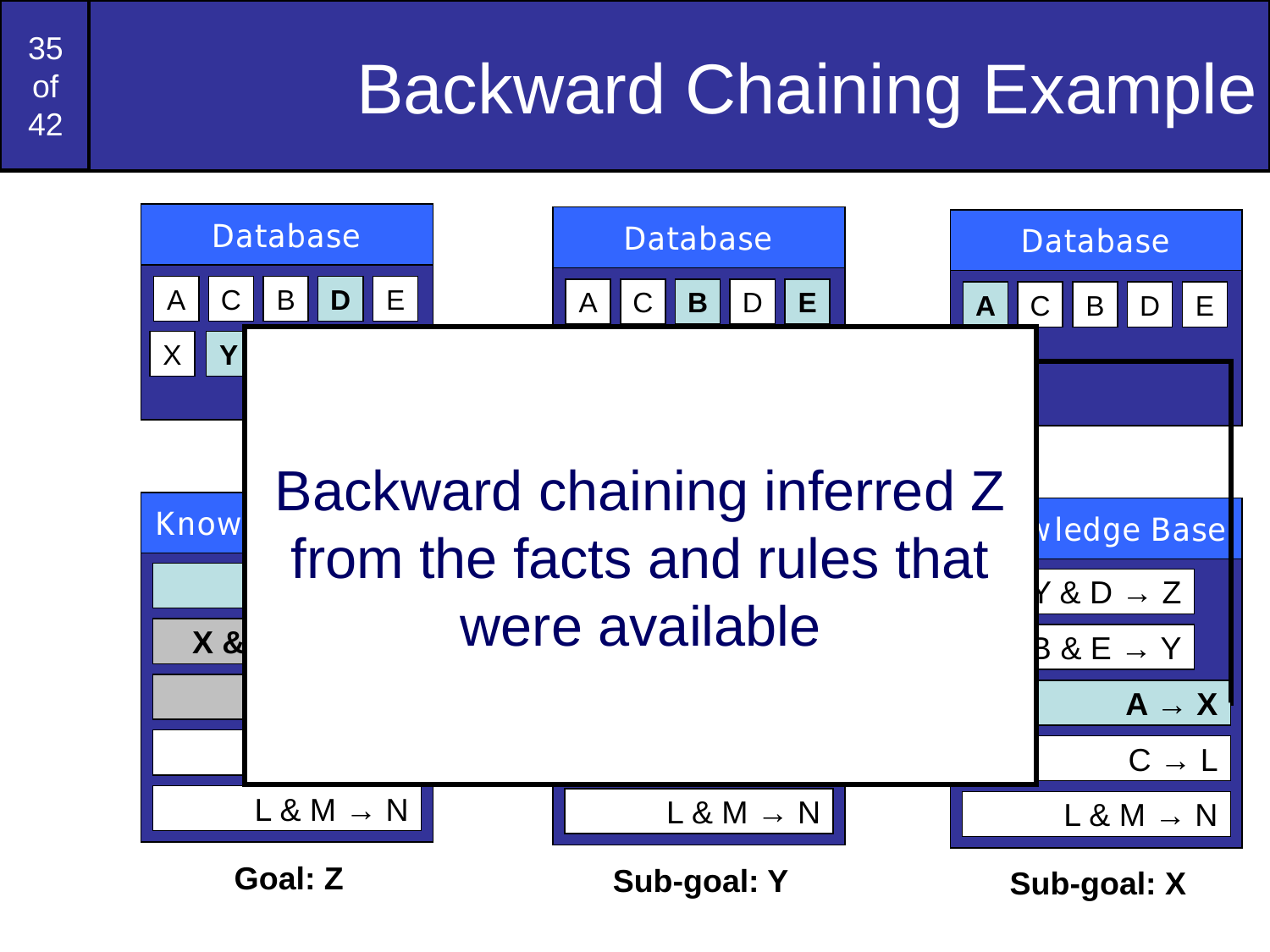

# Backward Chaining Example
Database
Database
Database

A
C
B
D
E
A
C
B
D
E
A
C
B
D
E
Backward chaining inferred Z from the facts and rules that were available
X
Y
Z
X
Y
X
Knowledge Base
Knowledge Base
Knowledge Base

Y & D → Z
Y & D → Z
Y & D → Z
X & B & E → Y
X & B & E → Y
X & B & E → Y
A → X
A → X
A → X
C → L
C → L
C → L
L & M → N
L & M → N
L & M → N
Goal: Z
Sub-goal: Y
Sub-goal: X